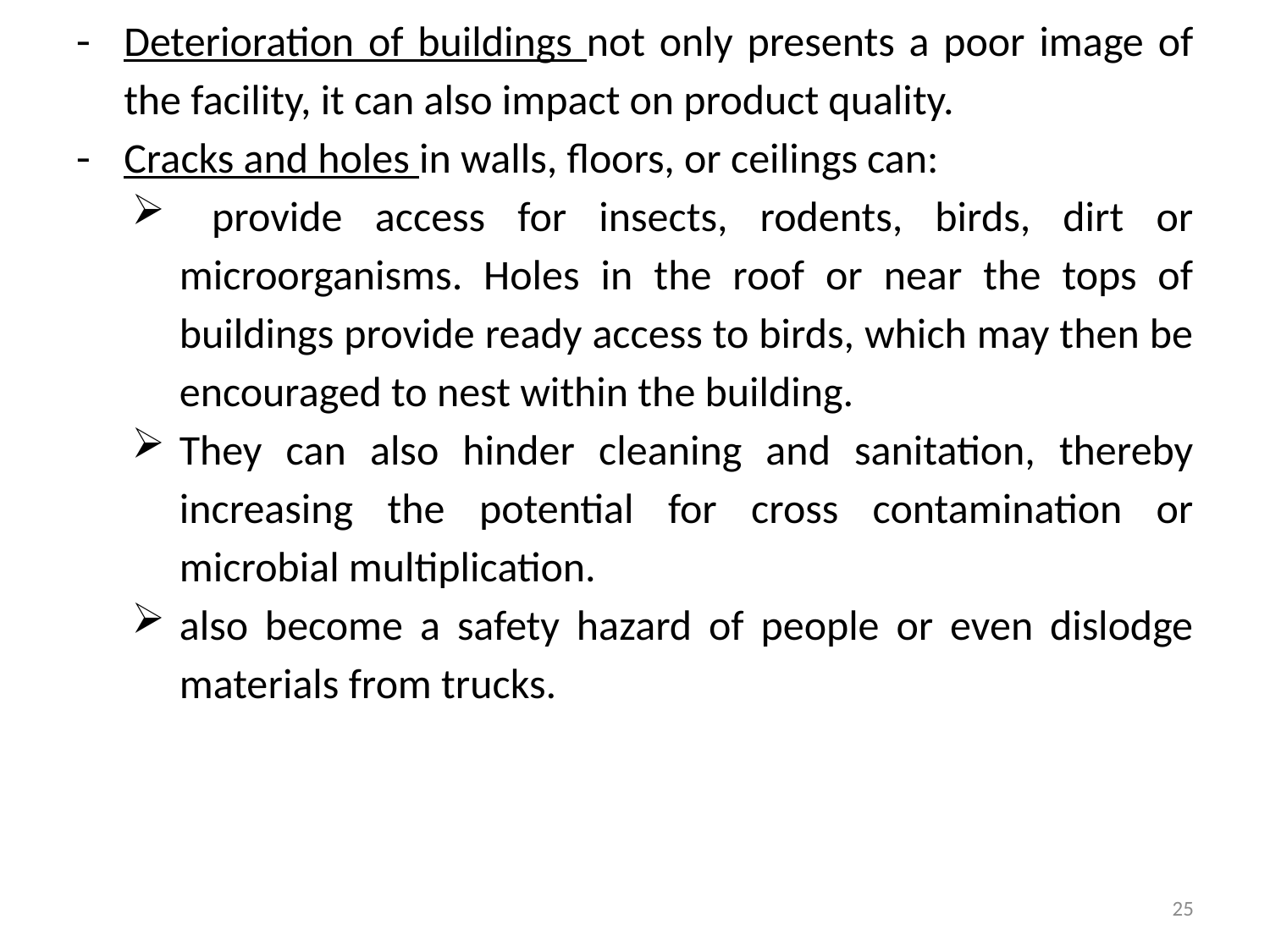

Deterioration of buildings not only presents a poor image of the facility, it can also impact on product quality.
Cracks and holes in walls, floors, or ceilings can:
 provide access for insects, rodents, birds, dirt or microorganisms. Holes in the roof or near the tops of buildings provide ready access to birds, which may then be encouraged to nest within the building.
They can also hinder cleaning and sanitation, thereby increasing the potential for cross contamination or microbial multiplication.
also become a safety hazard of people or even dislodge materials from trucks.
25